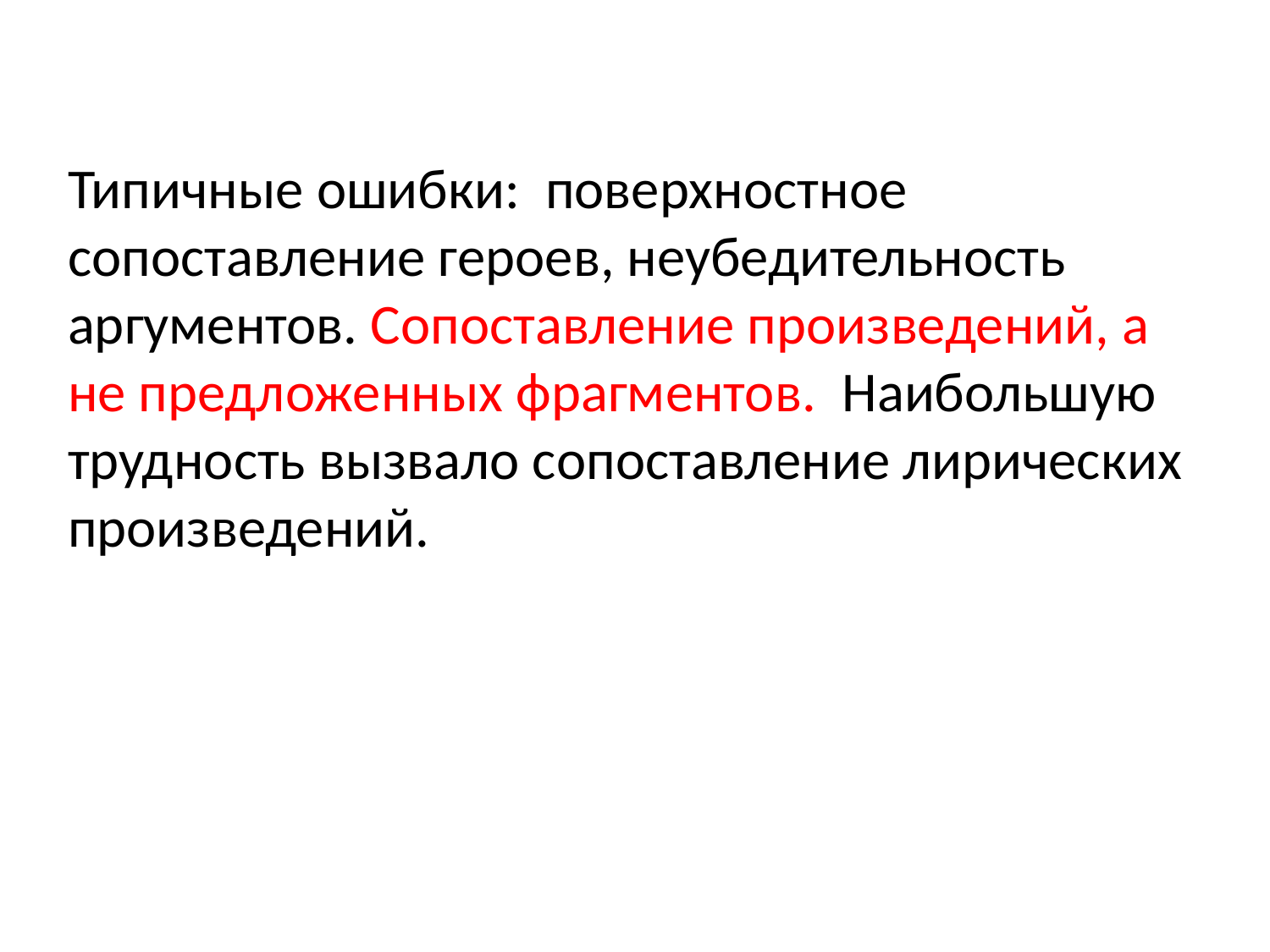

Типичные ошибки:  поверхностное сопоставление героев, неубедительность аргументов. Сопоставление произведений, а не предложенных фрагментов.  Наибольшую трудность вызвало сопоставление лирических произведений.